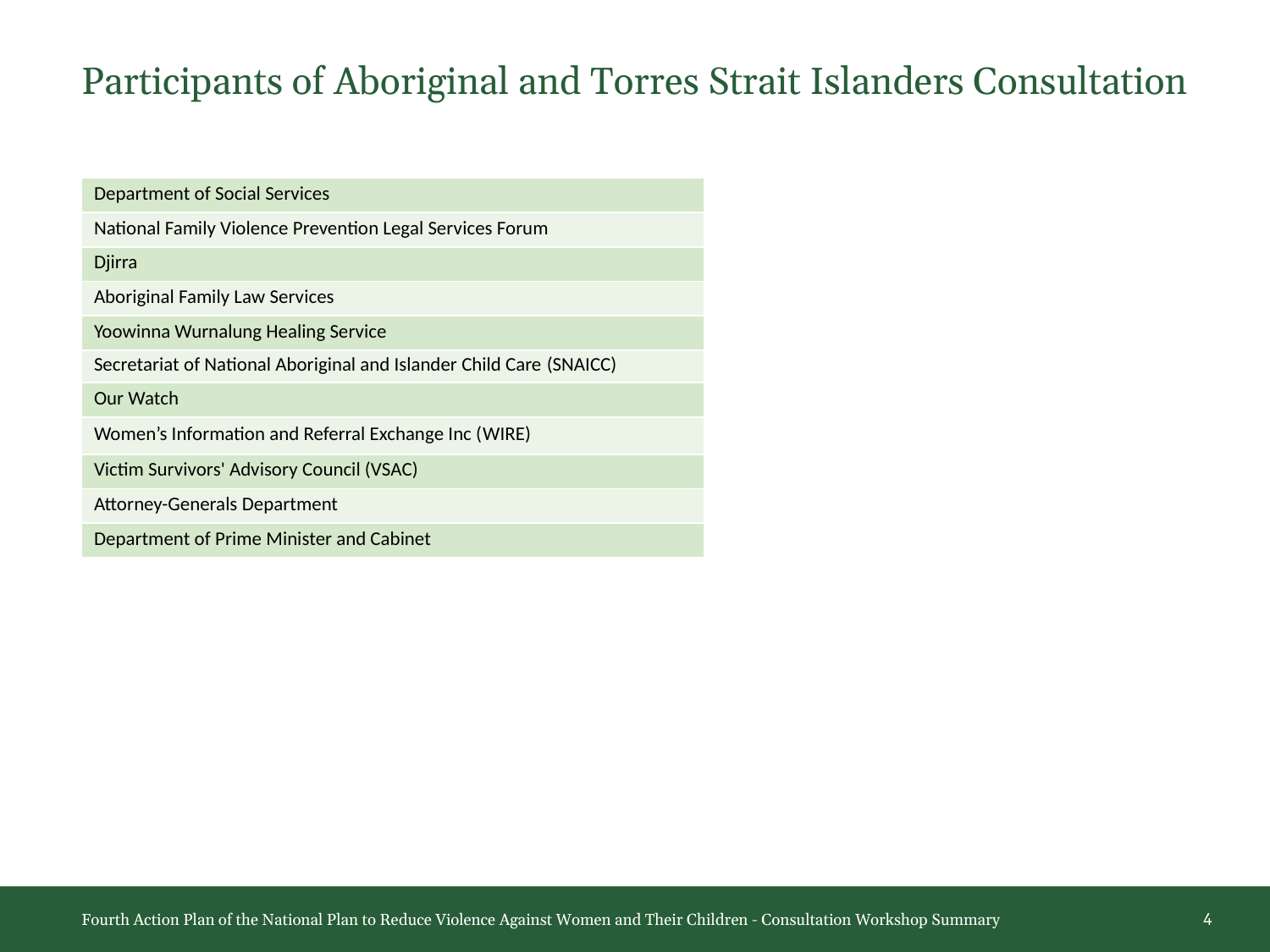

# Participants of Aboriginal and Torres Strait Islanders Consultation
| Department of Social Services |
| --- |
| National Family Violence Prevention Legal Services Forum |
| Djirra |
| Aboriginal Family Law Services |
| Yoowinna Wurnalung Healing Service |
| Secretariat of National Aboriginal and Islander Child Care (SNAICC) |
| Our Watch |
| Women’s Information and Referral Exchange Inc (WIRE) |
| Victim Survivors' Advisory Council (VSAC) |
| Attorney-Generals Department |
| Department of Prime Minister and Cabinet |
4
Fourth Action Plan of the National Plan to Reduce Violence Against Women and Their Children - Consultation Workshop Summary